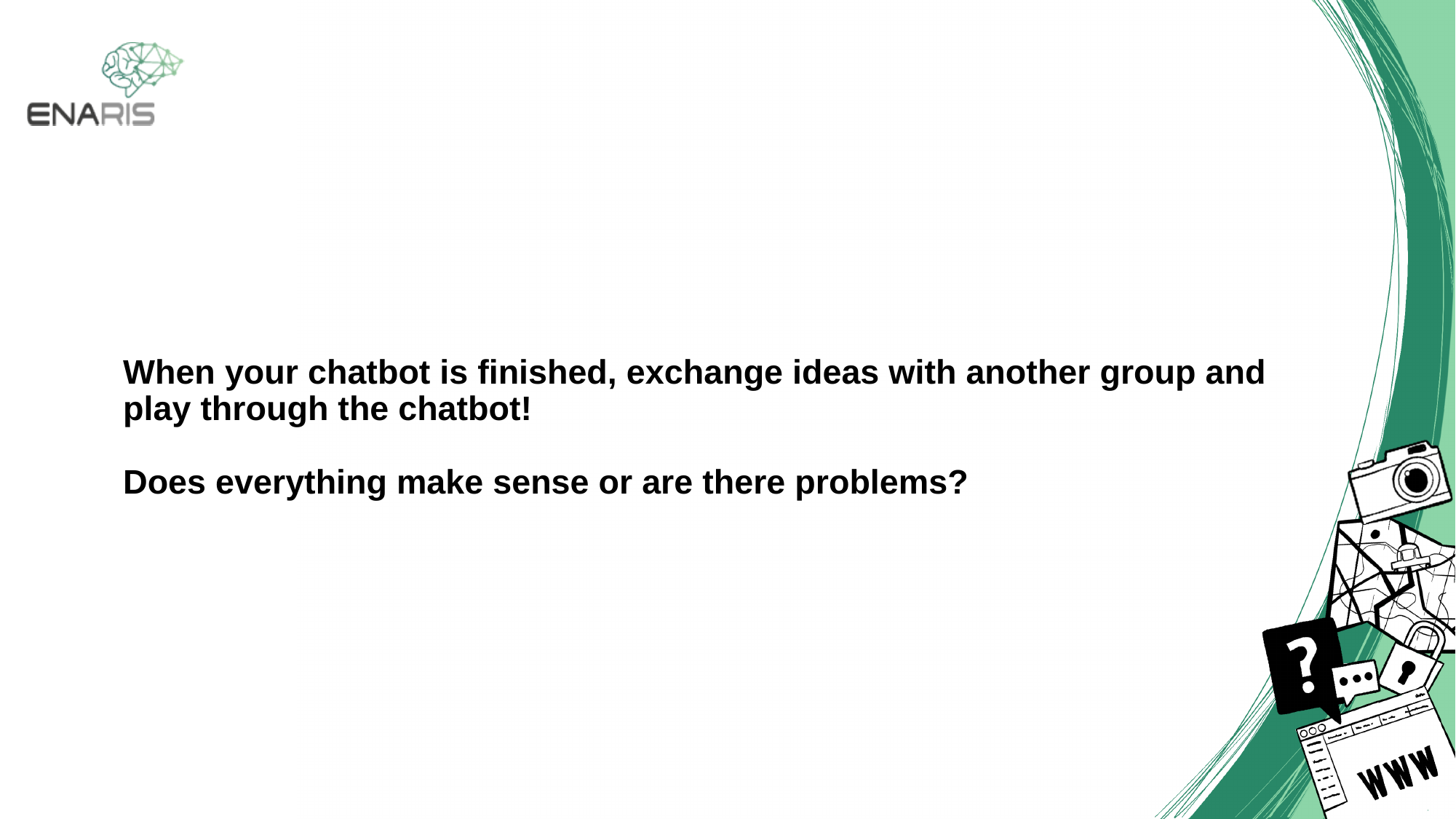

# When your chatbot is finished, exchange ideas with another group and play through the chatbot! Does everything make sense or are there problems?